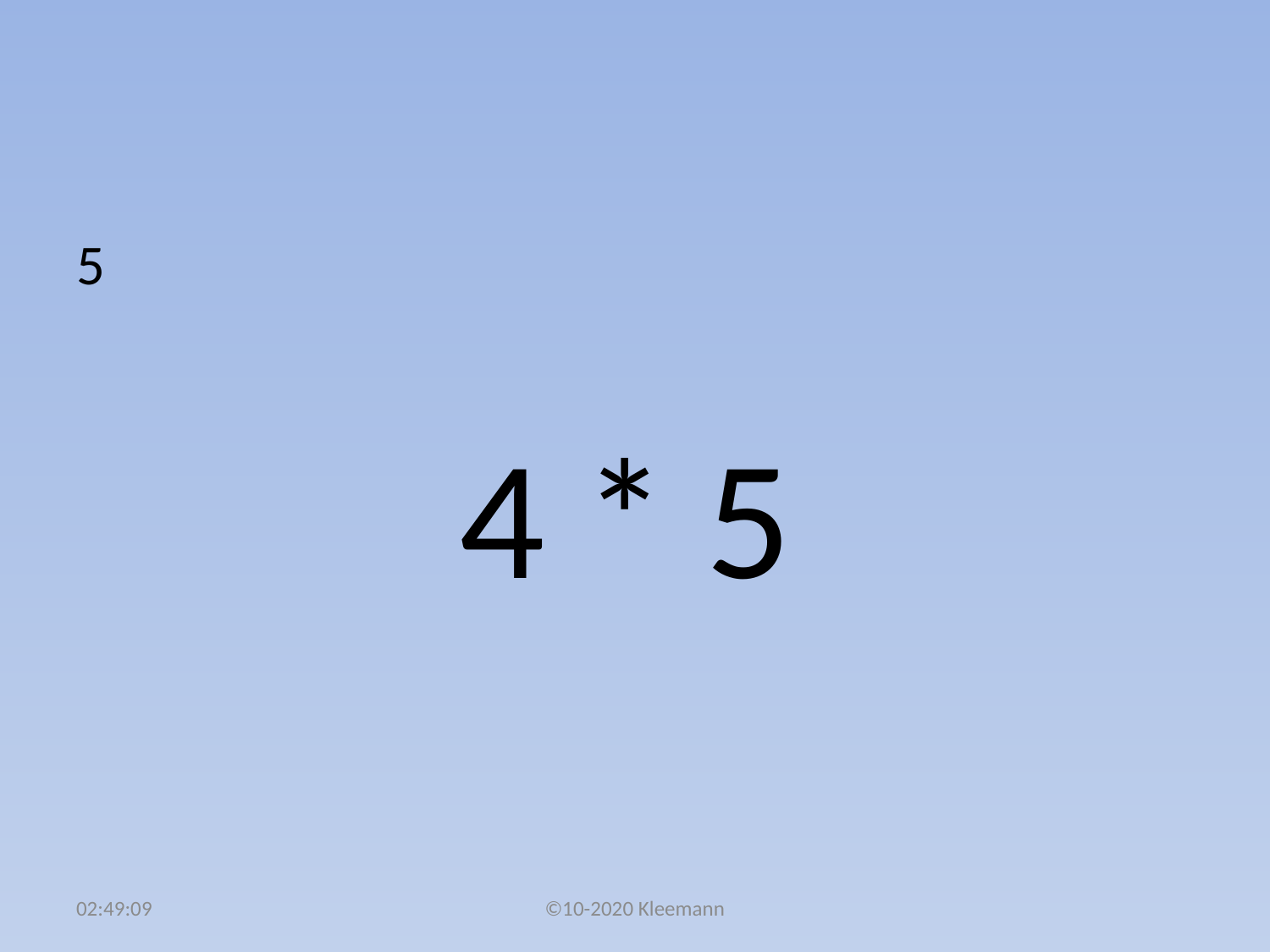

#
5

          4 * 5
02:49:09
©10-2020 Kleemann